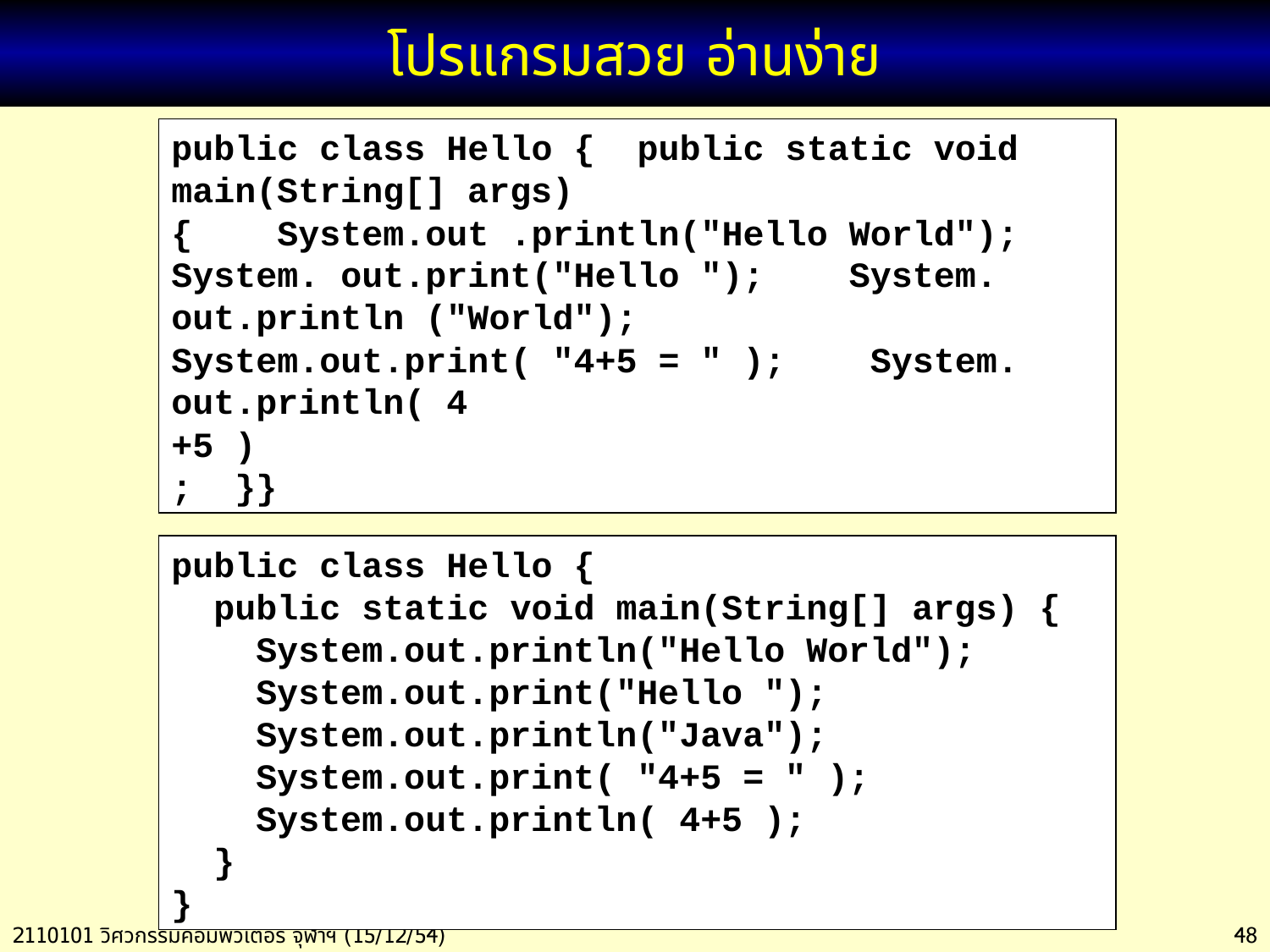

# โปรแกรมสวย อ่านง่าย
public class Hello {  public static void main(String[] args) {    System.out .println("Hello World");    System. out.print("Hello ");    System. out.println ("World");    System.out.print( "4+5 = " );    System.
out.println( 4
+5 )
;  }}
public class Hello {
  public static void main(String[] args) {
    System.out.println("Hello World");
    System.out.print("Hello ");
    System.out.println("Java");
    System.out.print( "4+5 = " );
    System.out.println( 4+5 );
  }
}